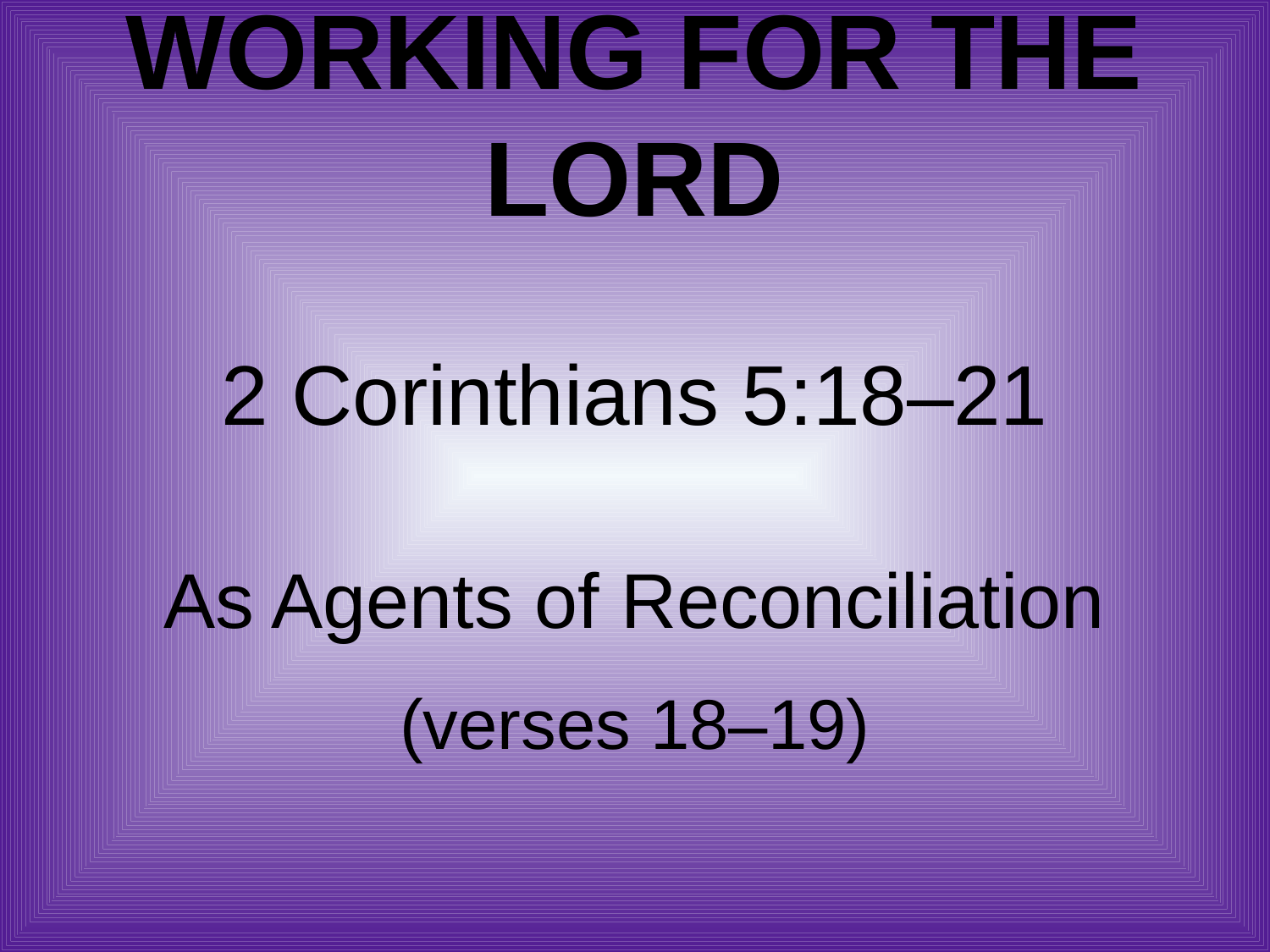

# Working for the Lord
2 Corinthians 5:18–21

As Agents of Reconciliation
(verses 18–19)